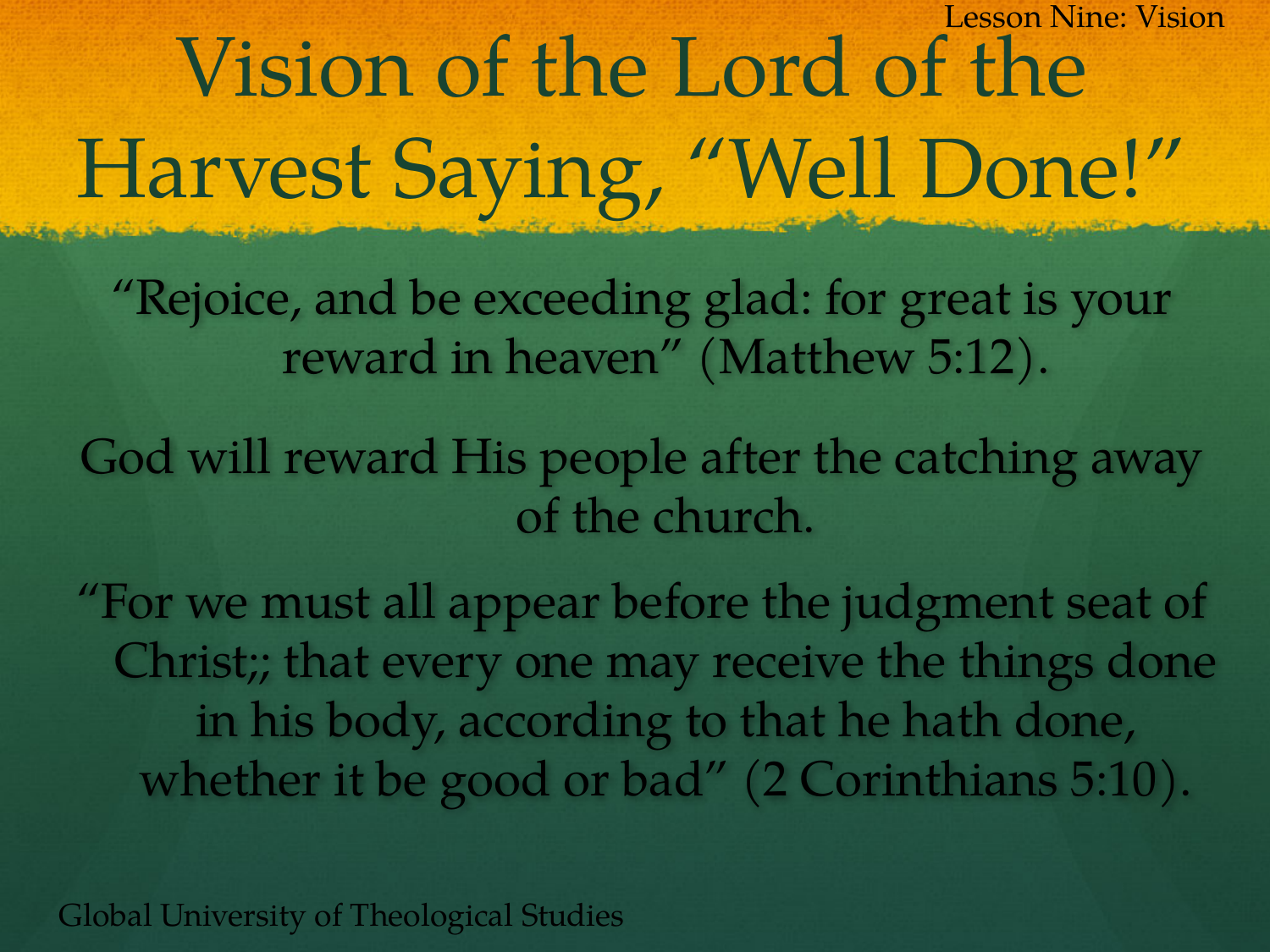

Lesson Nine: Vision

# Vision of the Lord of the Harvest Saying, “Well Done!”
“Rejoice, and be exceeding glad: for great is your reward in heaven” (Matthew 5:12).
God will reward His people after the catching away of the church.
“For we must all appear before the judgment seat of Christ;; that every one may receive the things done in his body, according to that he hath done, whether it be good or bad” (2 Corinthians 5:10).
Global University of Theological Studies